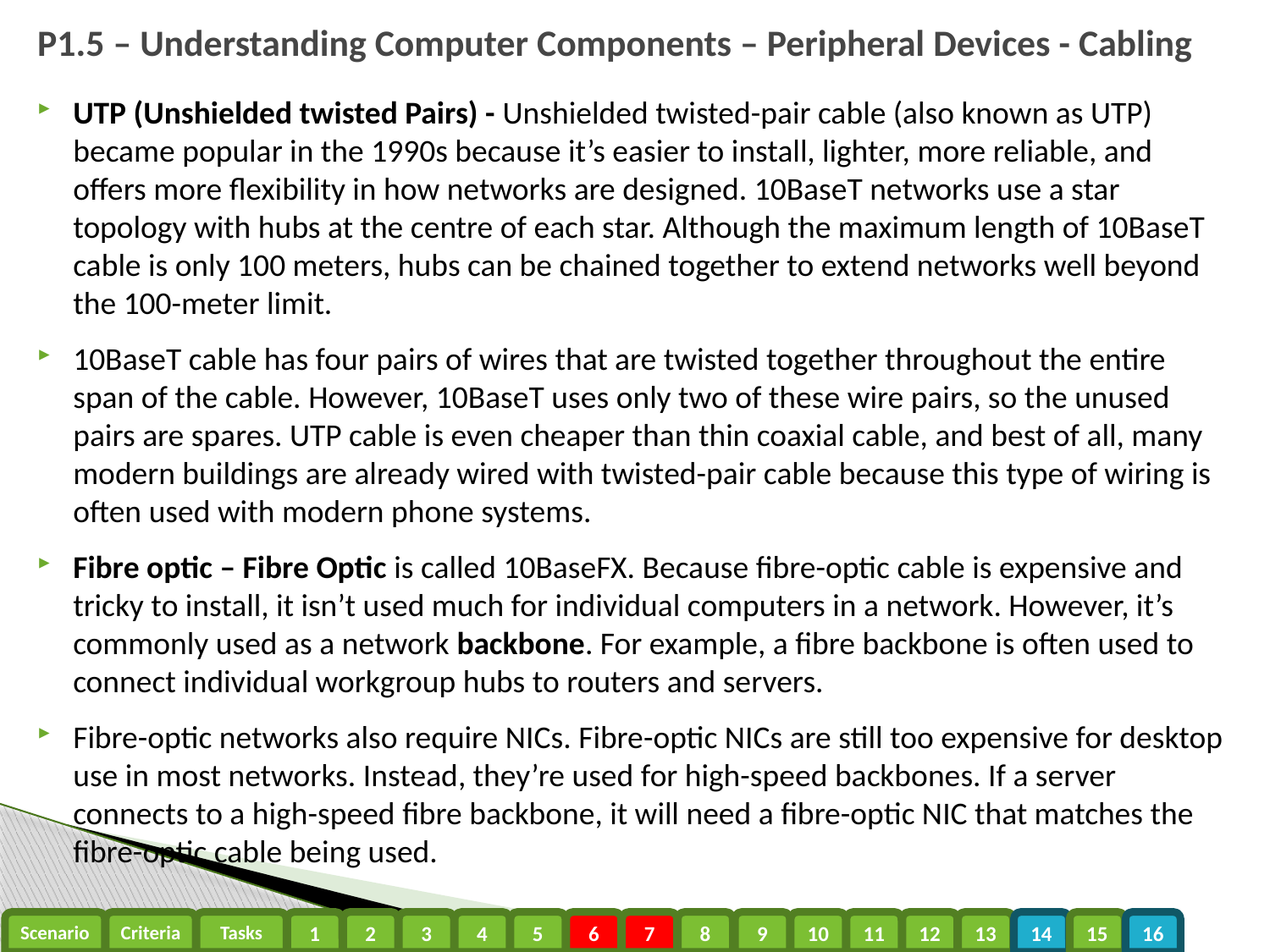

# P1.5 – Understanding Computer Components – Peripheral Devices - Cabling
UTP (Unshielded twisted Pairs) - Unshielded twisted-pair cable (also known as UTP) became popular in the 1990s because it’s easier to install, lighter, more reliable, and offers more flexibility in how networks are designed. 10BaseT networks use a star topology with hubs at the centre of each star. Although the maximum length of 10BaseT cable is only 100 meters, hubs can be chained together to extend networks well beyond the 100-meter limit.
10BaseT cable has four pairs of wires that are twisted together throughout the entire span of the cable. However, 10BaseT uses only two of these wire pairs, so the unused pairs are spares. UTP cable is even cheaper than thin coaxial cable, and best of all, many modern buildings are already wired with twisted-pair cable because this type of wiring is often used with modern phone systems.
Fibre optic – Fibre Optic is called 10BaseFX. Because fibre-optic cable is expensive and tricky to install, it isn’t used much for individual computers in a network. However, it’s commonly used as a network backbone. For example, a fibre backbone is often used to connect individual workgroup hubs to routers and servers.
Fibre-optic networks also require NICs. Fibre-optic NICs are still too expensive for desktop use in most networks. Instead, they’re used for high-speed backbones. If a server connects to a high-speed fibre backbone, it will need a fibre-optic NIC that matches the fibre-optic cable being used.